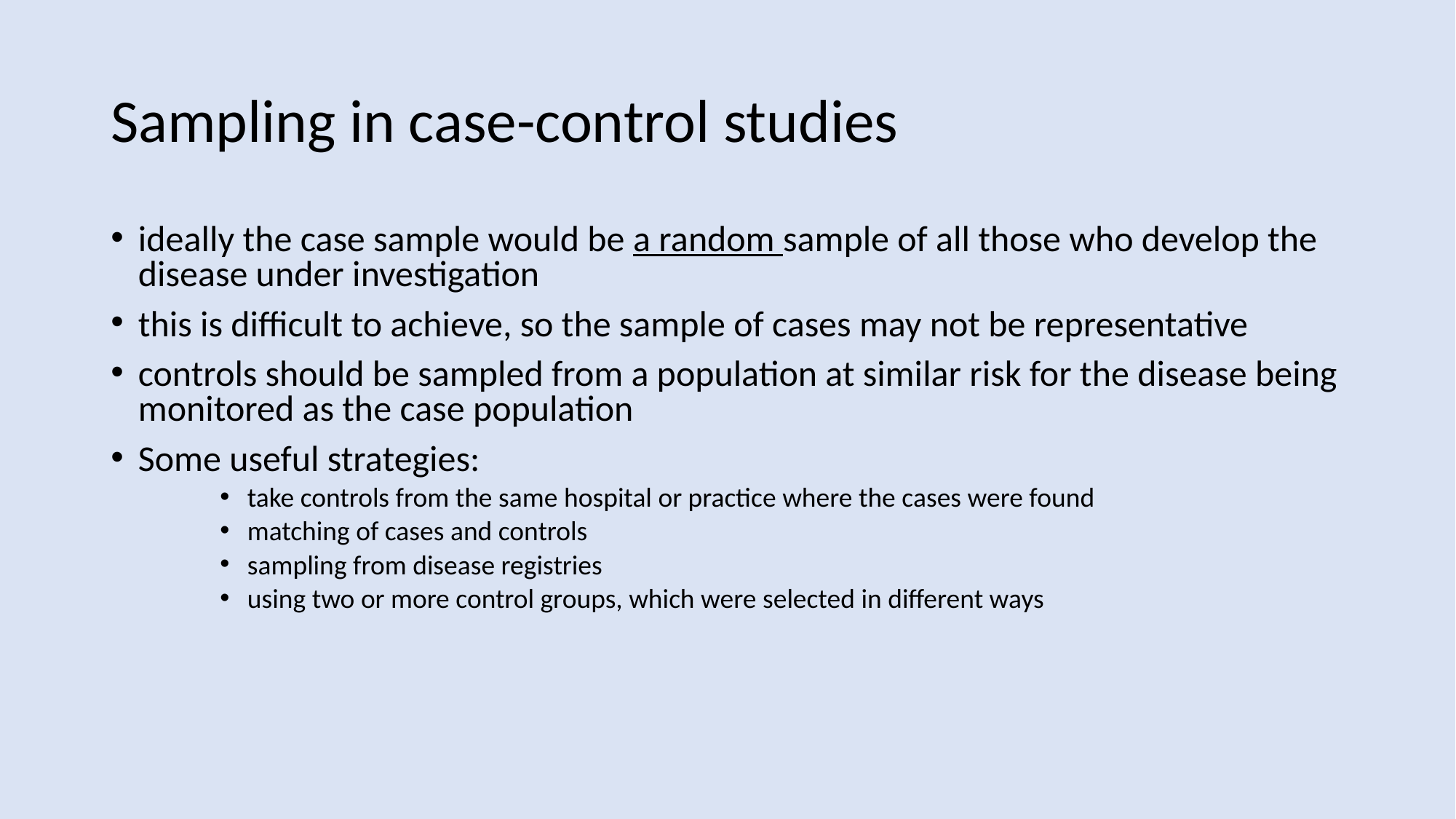

# Sampling in case-control studies
ideally the case sample would be a random sample of all those who develop the disease under investigation
this is difficult to achieve, so the sample of cases may not be representative
controls should be sampled from a population at similar risk for the disease being monitored as the case population
Some useful strategies:
take controls from the same hospital or practice where the cases were found
matching of cases and controls
sampling from disease registries
using two or more control groups, which were selected in different ways